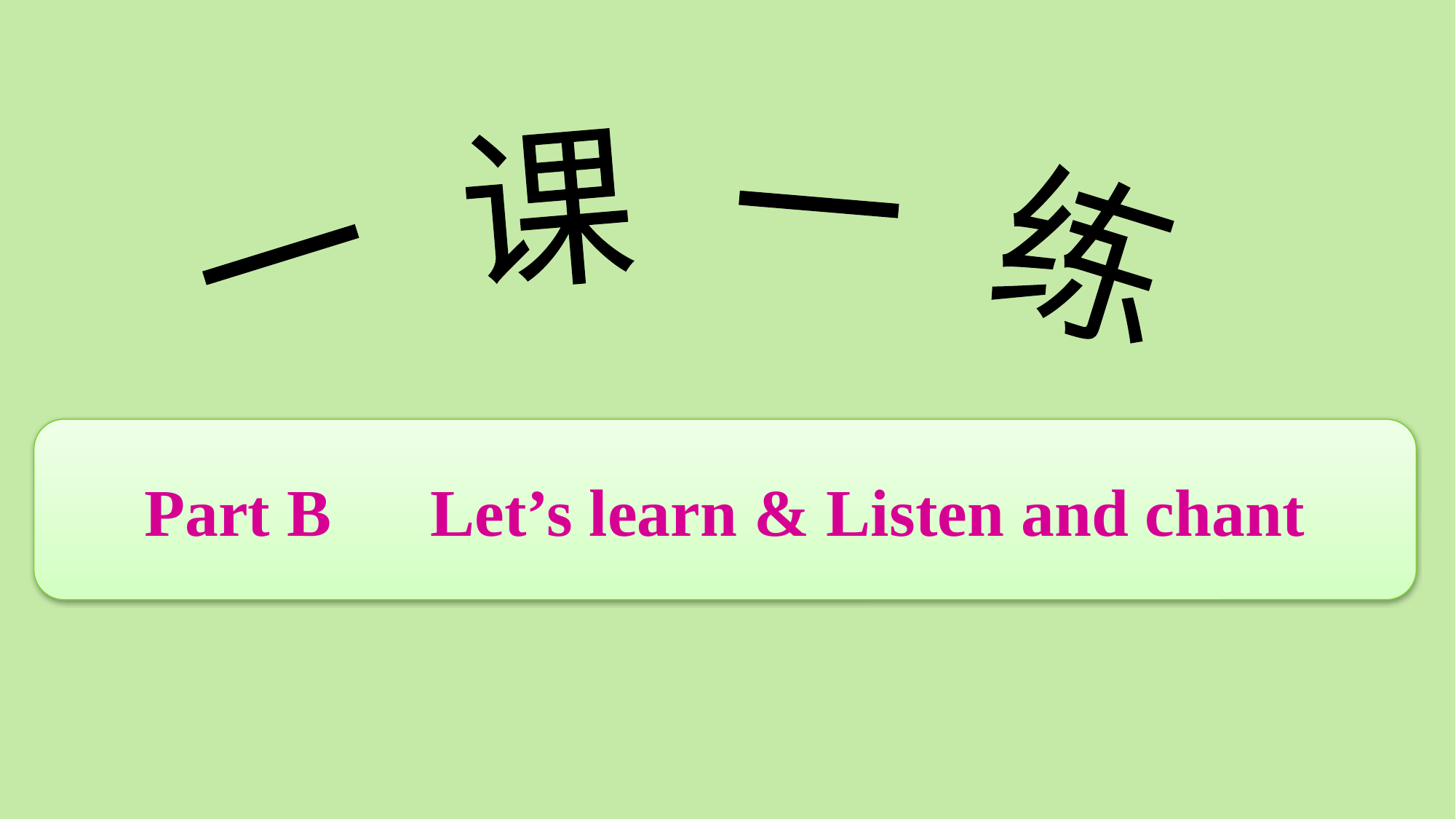

Part B　Let’s learn & Listen and chant